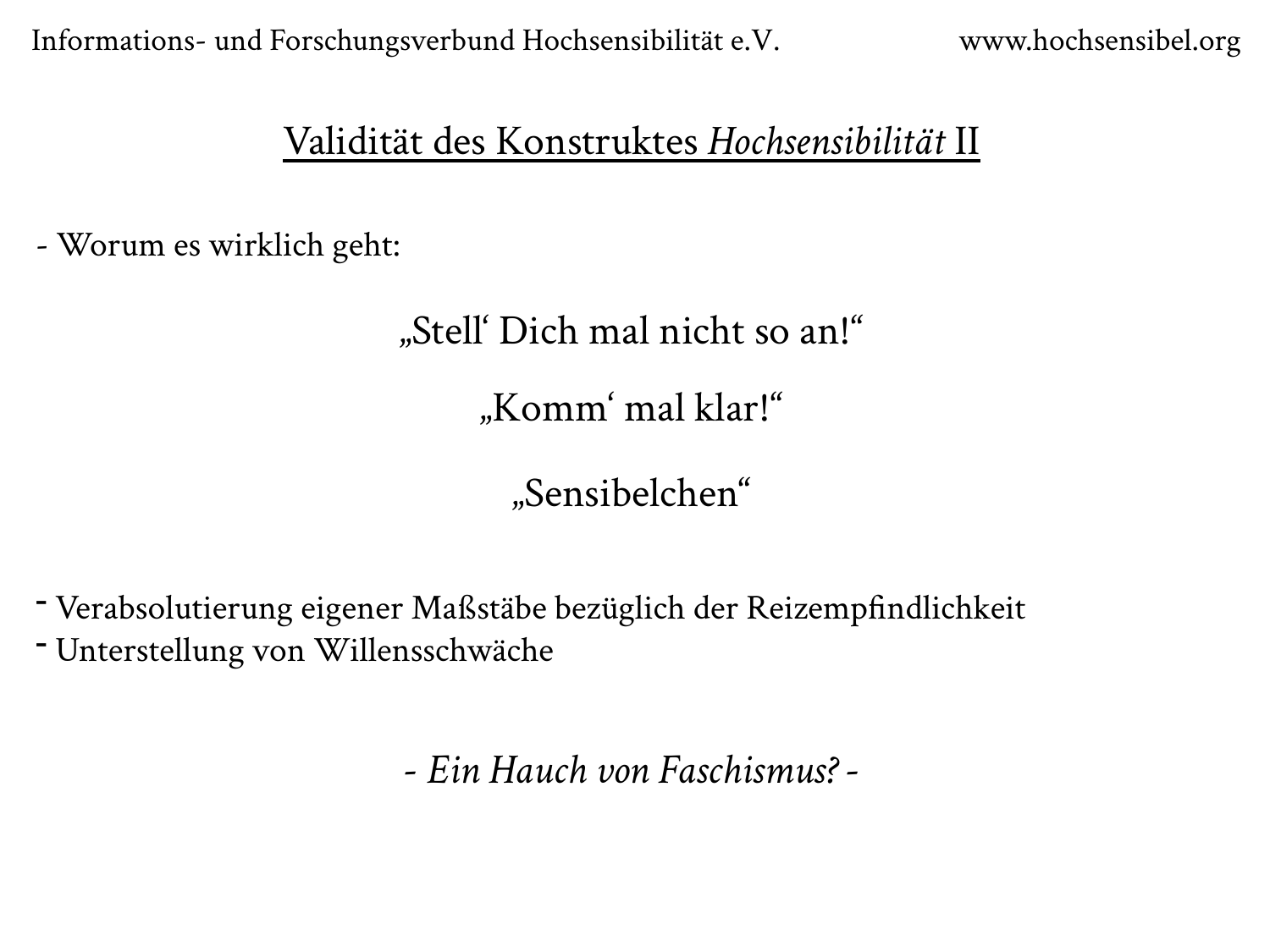

Informations- und Forschungsverbund Hochsensibilität e.V.
www.hochsensibel.org
Validität des Konstruktes Hochsensibilität II
# - Worum es wirklich geht:
„Stell‘ Dich mal nicht so an!“
„Komm‘ mal klar!“
„Sensibelchen“
 Verabsolutierung eigener Maßstäbe bezüglich der Reizempfindlichkeit
 Unterstellung von Willensschwäche
- Ein Hauch von Faschismus? -